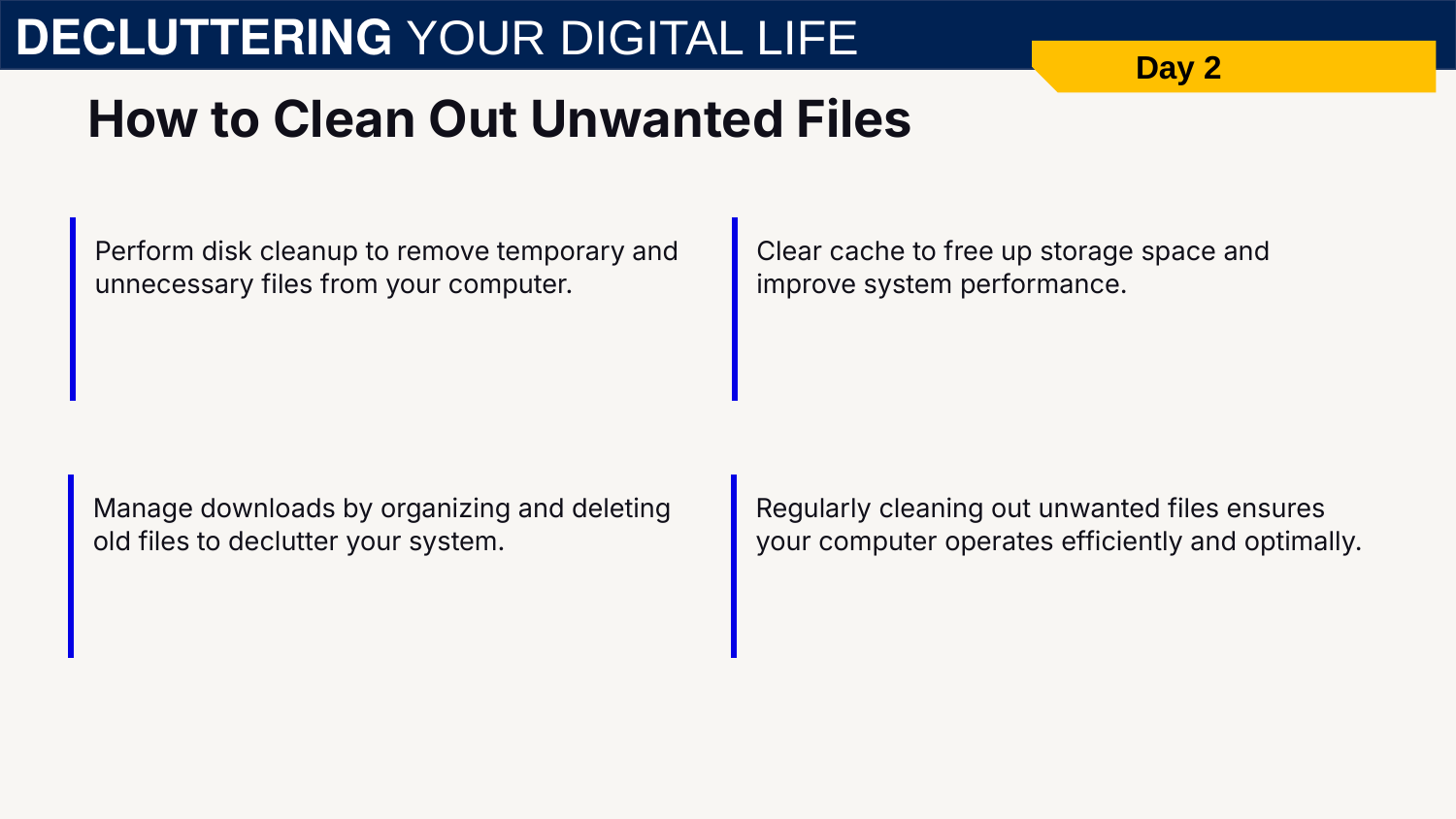

DECLUTTERING YOUR DIGITAL LIFE
Day 2

# How to Clean Out Unwanted Files
Perform disk cleanup to remove temporary and unnecessary files from your computer.
Clear cache to free up storage space and improve system performance.
Manage downloads by organizing and deleting old files to declutter your system.
Regularly cleaning out unwanted files ensures your computer operates efficiently and optimally.